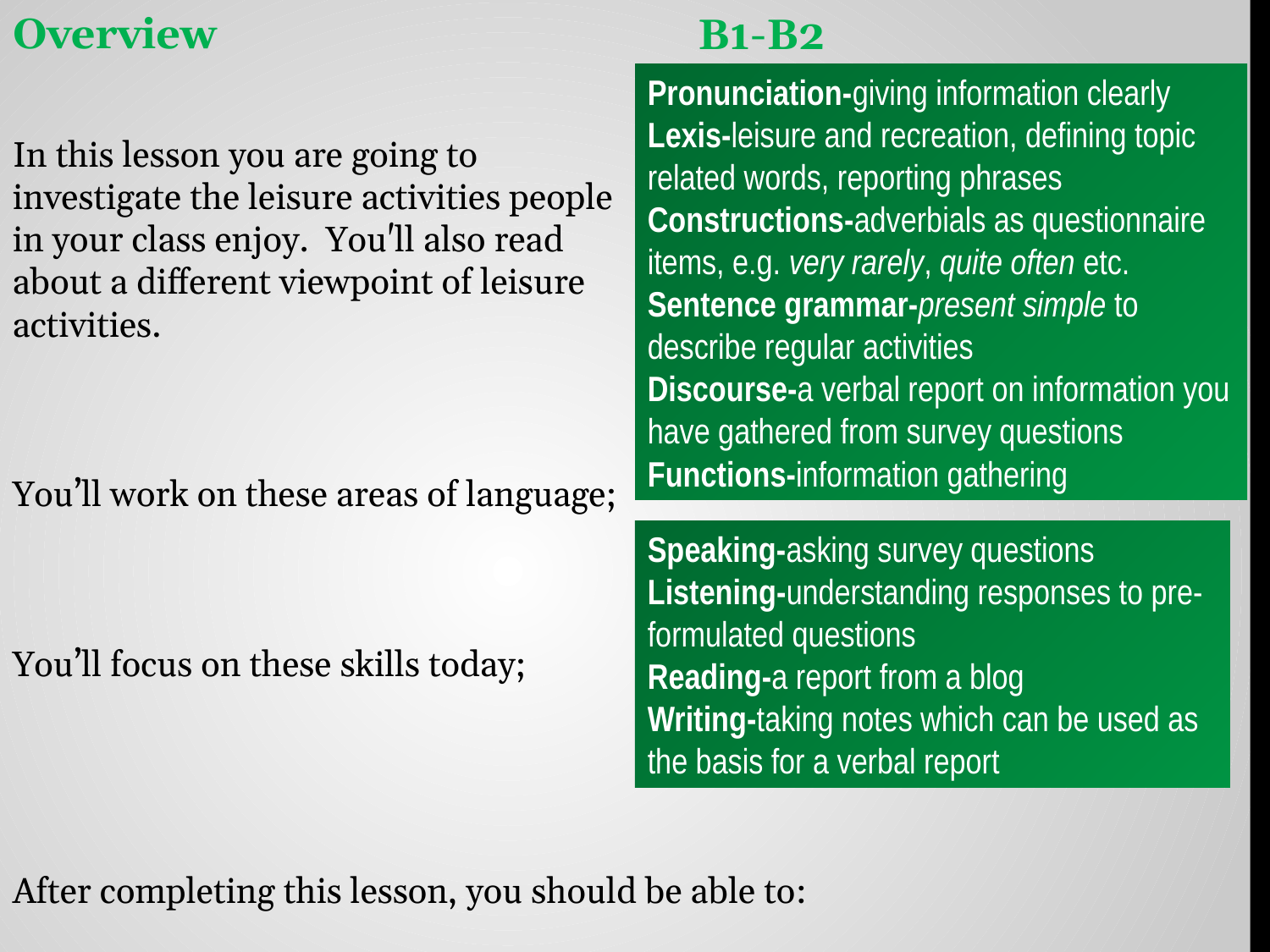

Overview
B1-B2
Pronunciation-giving information clearly
Lexis-leisure and recreation, defining topic related words, reporting phrases
Constructions-adverbials as questionnaire items, e.g. very rarely, quite often etc.
Sentence grammar-present simple to describe regular activities
Discourse-a verbal report on information you have gathered from survey questions
Functions-information gathering
In this lesson you are going to investigate the leisure activities people in your class enjoy.  You'll also read about a different viewpoint of leisure activities.

You’ll work on these areas of language;
Speaking-asking survey questions
Listening-understanding responses to pre-formulated questions
Reading-a report from a blog
Writing-taking notes which can be used as the basis for a verbal report
You’ll focus on these skills today;
After completing this lesson, you should be able to: